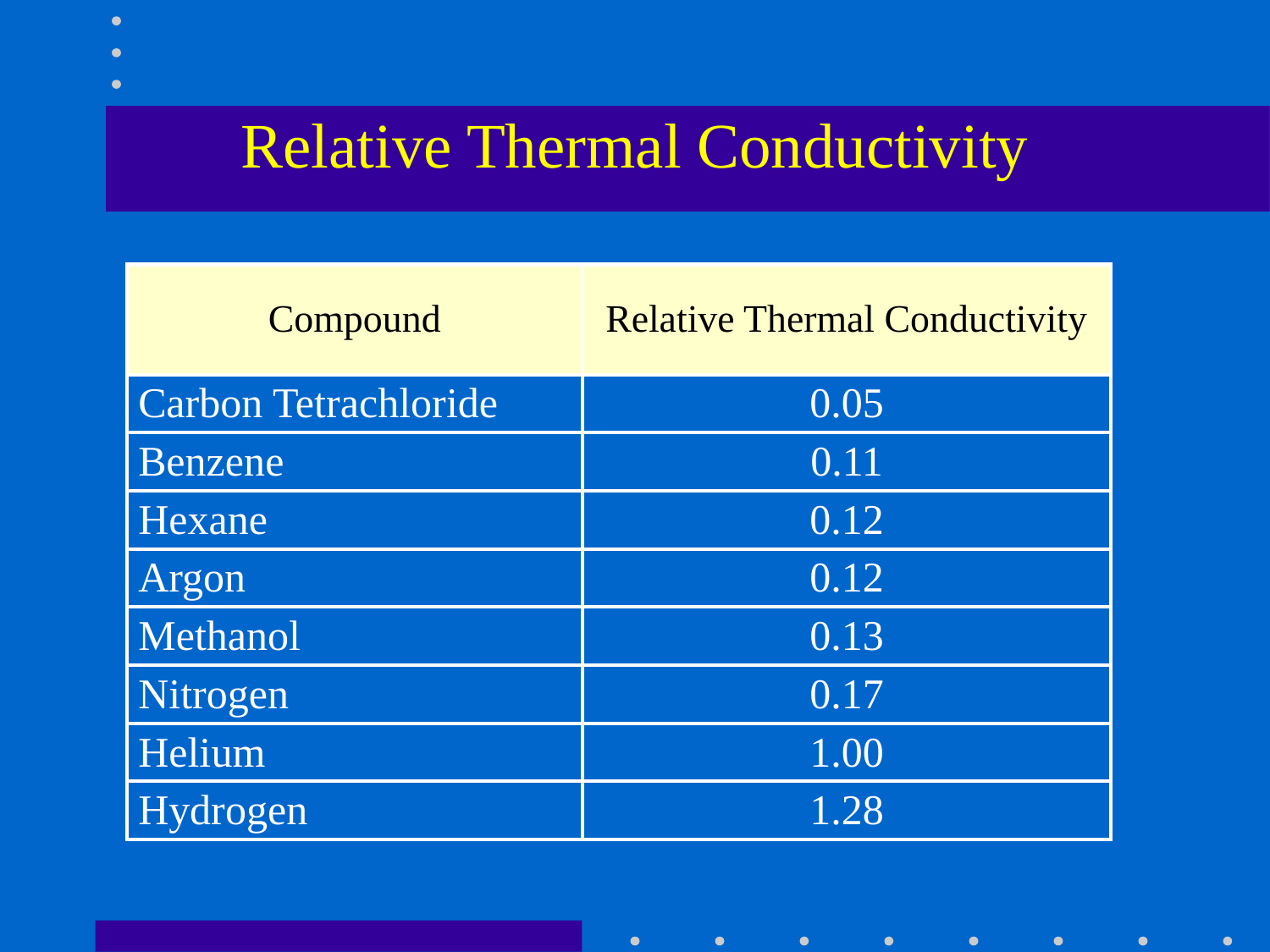

# Relative Thermal Conductivity
| Compound | Relative Thermal Conductivity |
| --- | --- |
| Carbon Tetrachloride | 0.05 |
| Benzene | 0.11 |
| Hexane | 0.12 |
| Argon | 0.12 |
| Methanol | 0.13 |
| Nitrogen | 0.17 |
| Helium | 1.00 |
| Hydrogen | 1.28 |